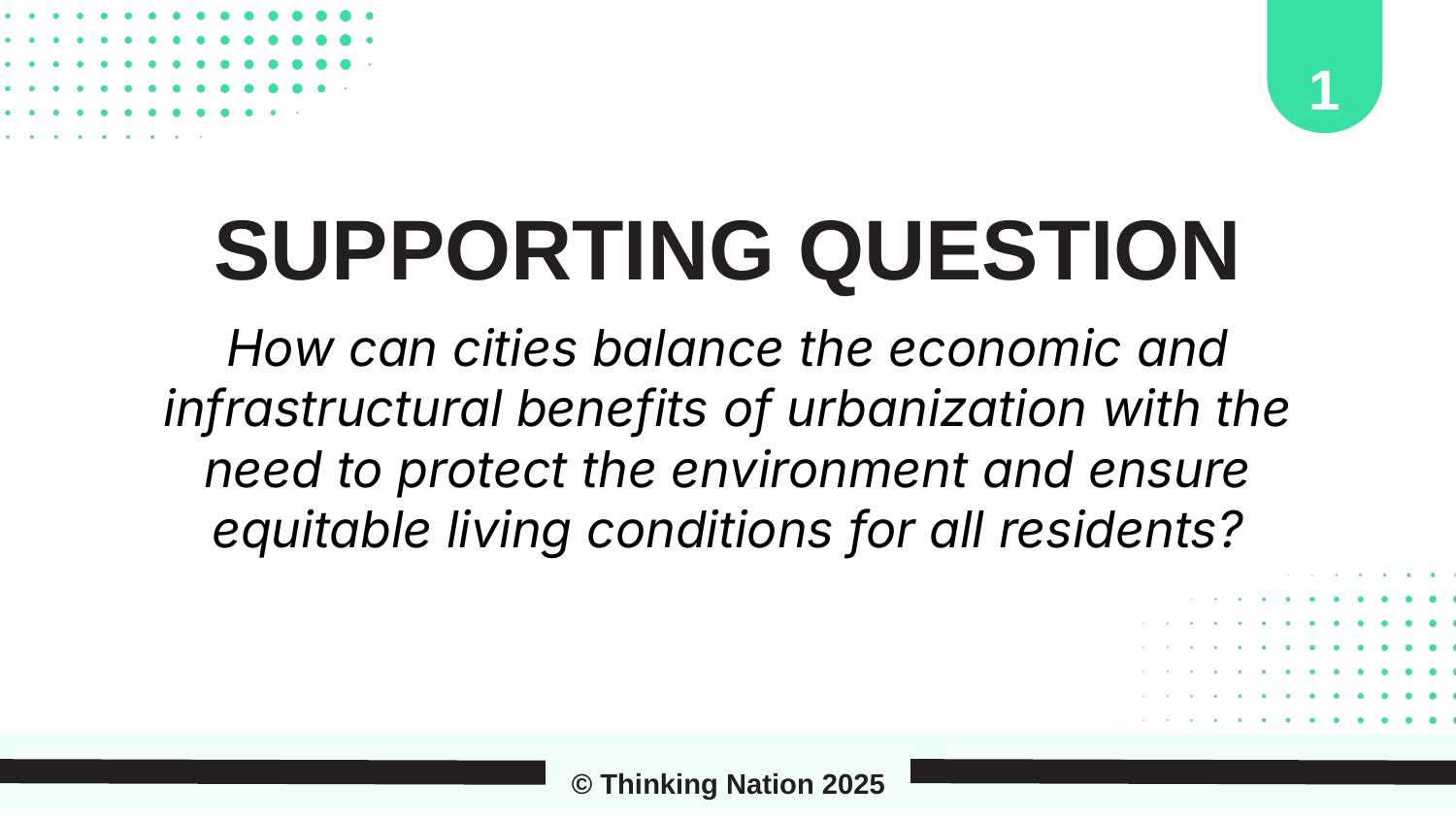

1
SUPPORTING QUESTION
How can cities balance the economic and infrastructural benefits of urbanization with the need to protect the environment and ensure equitable living conditions for all residents?

© Thinking Nation 2025